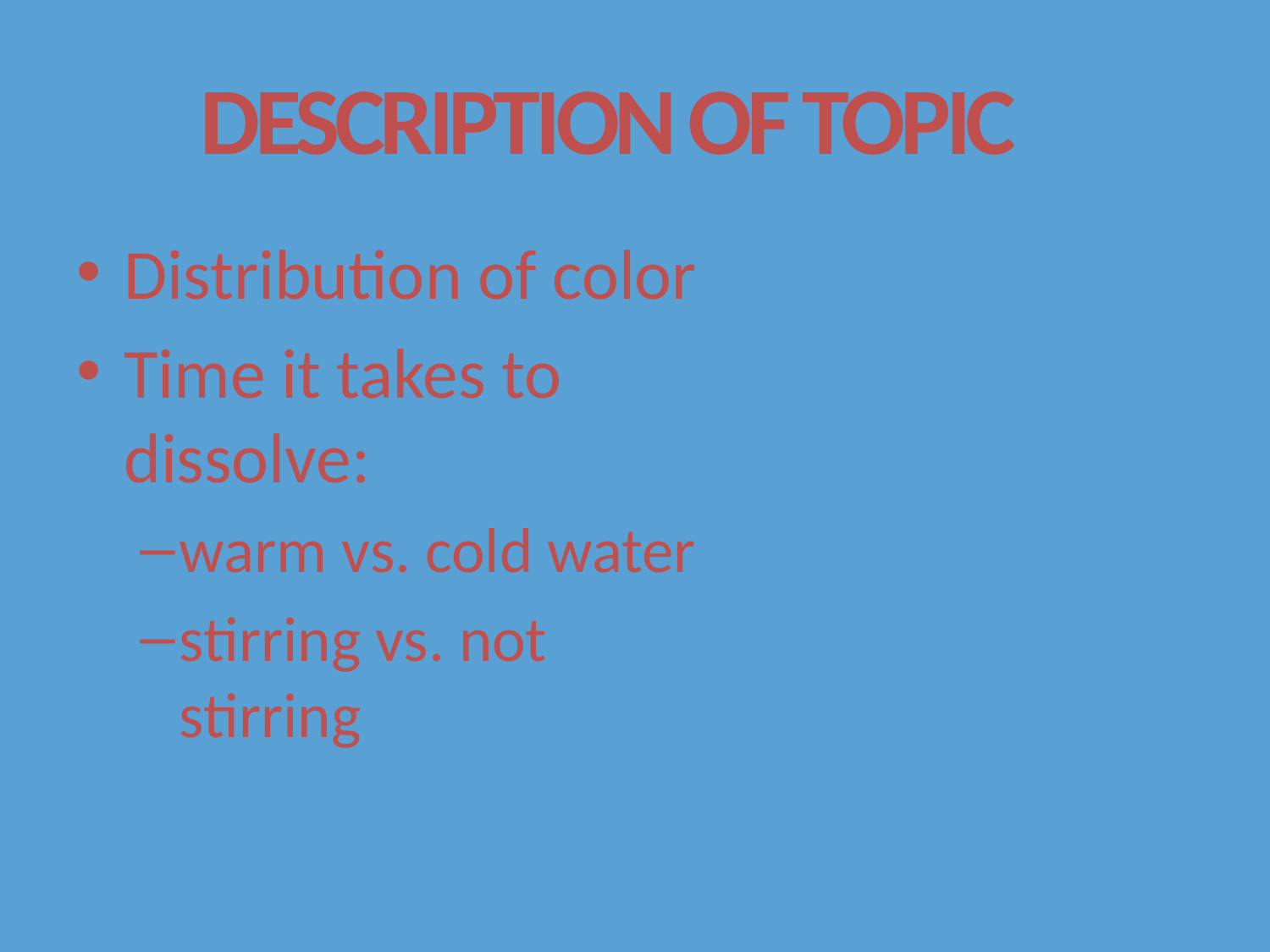

DESCRIPTION OF TOPIC
Distribution of color
Time it takes to dissolve:
warm vs. cold water
stirring vs. not stirring